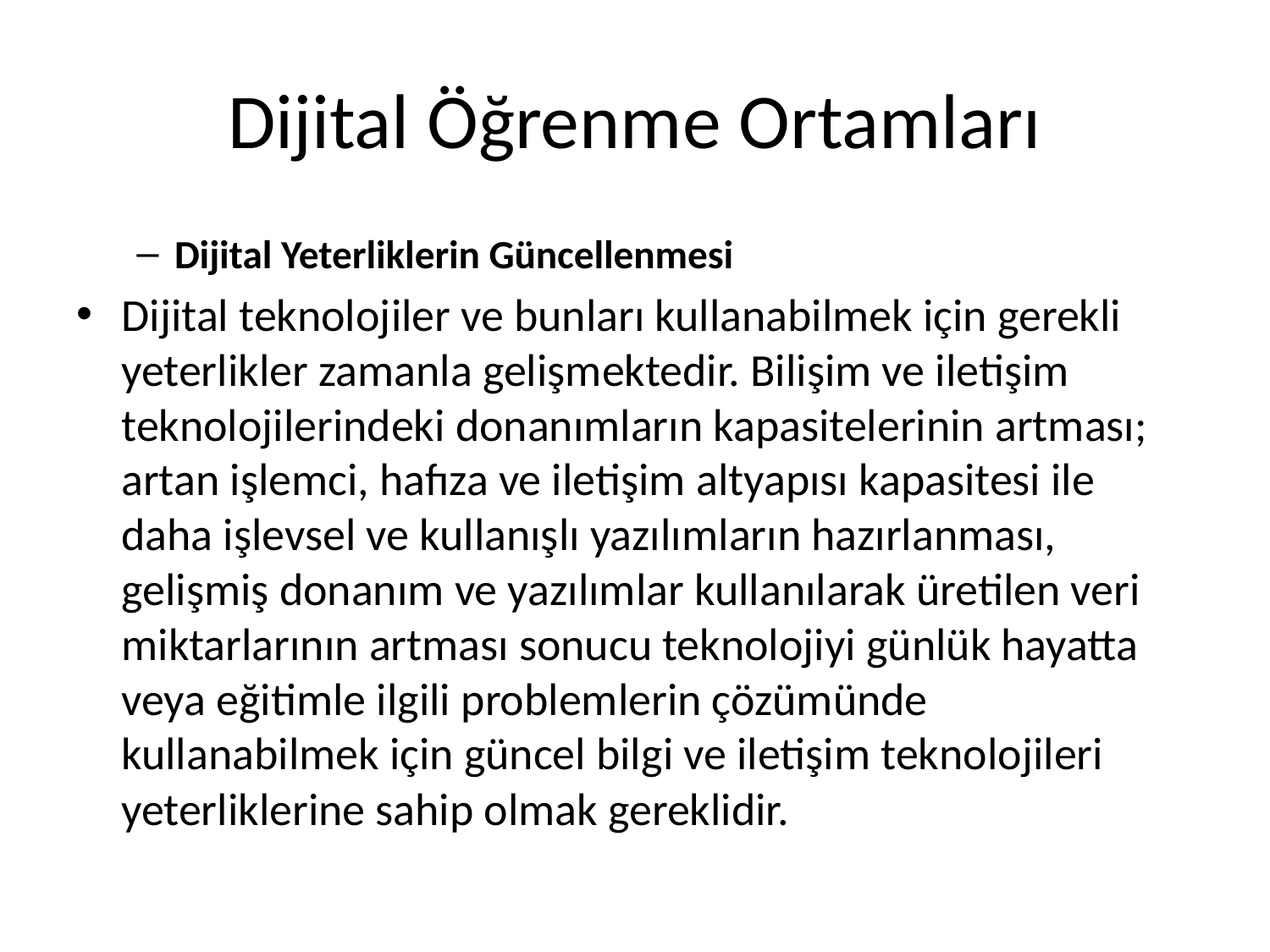

# Dijital Öğrenme Ortamları
Dijital Yeterliklerin Güncellenmesi
Dijital teknolojiler ve bunları kullanabilmek için gerekli yeterlikler zamanla gelişmektedir. Bilişim ve iletişim teknolojilerindeki donanımların kapasitelerinin artması; artan işlemci, hafıza ve iletişim altyapısı kapasitesi ile daha işlevsel ve kullanışlı yazılımların hazırlanması, gelişmiş donanım ve yazılımlar kullanılarak üretilen veri miktarlarının artması sonucu teknolojiyi günlük hayatta veya eğitimle ilgili problemlerin çözümünde kullanabilmek için güncel bilgi ve iletişim teknolojileri yeterliklerine sahip olmak gereklidir.